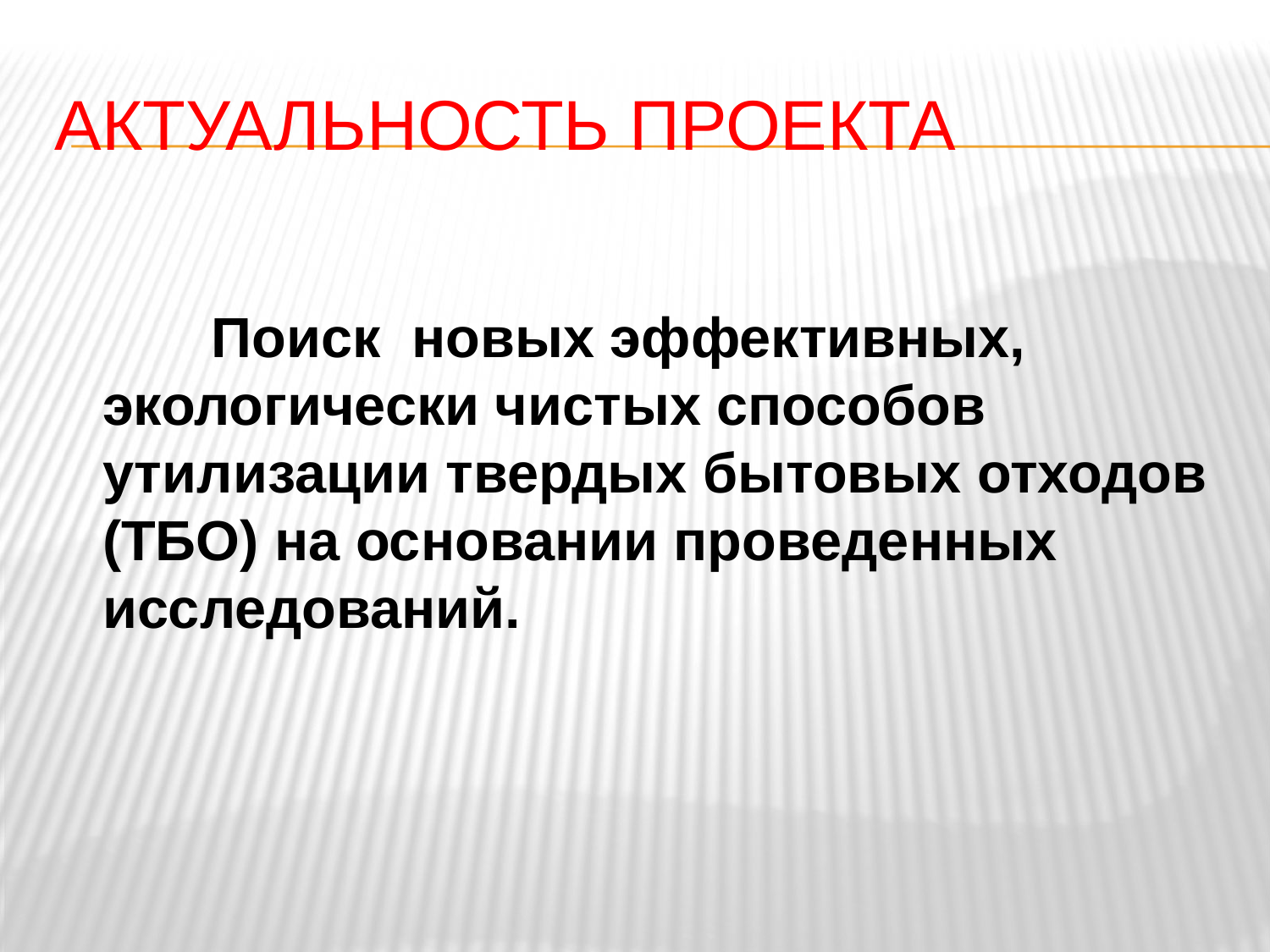

# Актуальность проекта

          Поиск  новых эффективных, экологически чистых способов утилизации твердых бытовых отходов (ТБО) на основании проведенных исследований.